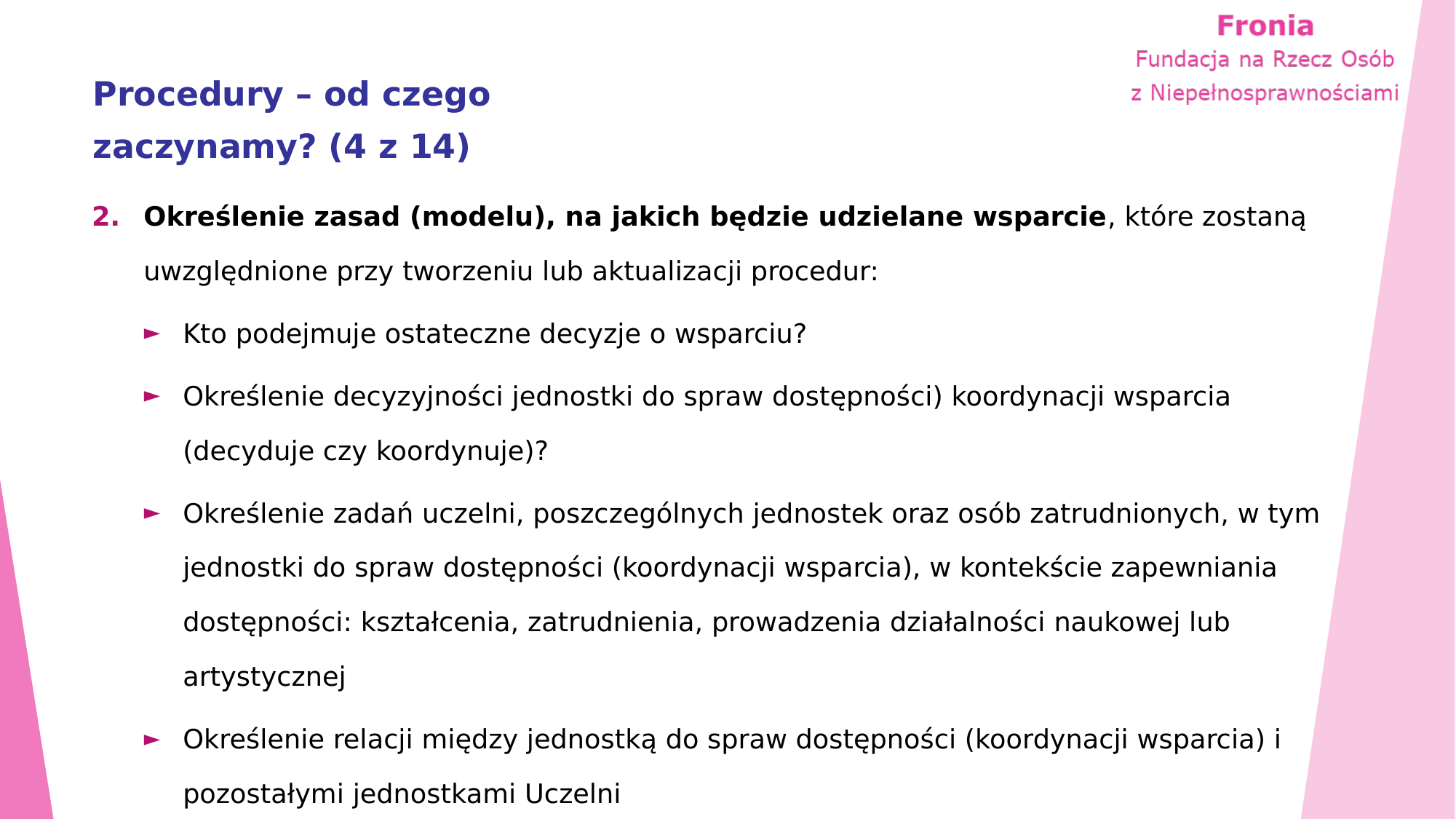

# Procedury – od czego zaczynamy? (4 z 14)

Określenie zasad (modelu), na jakich będzie udzielane wsparcie, które zostaną uwzględnione przy tworzeniu lub aktualizacji procedur:
Kto podejmuje ostateczne decyzje o wsparciu?
Określenie decyzyjności jednostki do spraw dostępności) koordynacji wsparcia (decyduje czy koordynuje)?
Określenie zadań uczelni, poszczególnych jednostek oraz osób zatrudnionych, w tym jednostki do spraw dostępności (koordynacji wsparcia), w kontekście zapewniania dostępności: kształcenia, zatrudnienia, prowadzenia działalności naukowej lub artystycznej
Określenie relacji między jednostką do spraw dostępności (koordynacji wsparcia) i pozostałymi jednostkami Uczelni